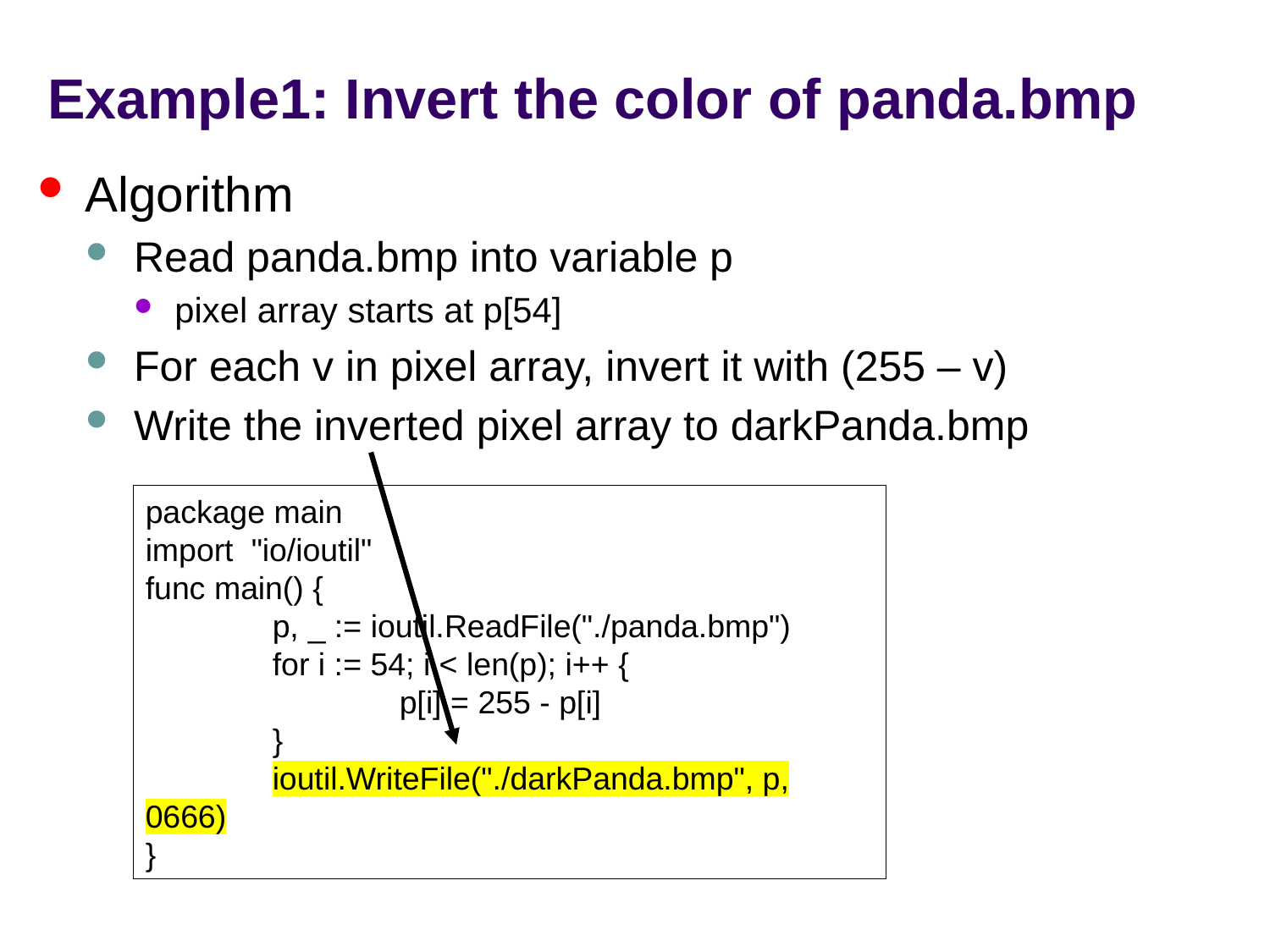

# Example1: Invert the color of panda.bmp
Algorithm
Read panda.bmp into variable p
pixel array starts at p[54]
For each v in pixel array, invert it with (255 – v)
Write the inverted pixel array to darkPanda.bmp

package main
import  "io/ioutil"
func main() {
	p, _ := ioutil.ReadFile("./panda.bmp")
	for i := 54; i < len(p); i++ {
		p[i] = 255 - p[i]
	}
	ioutil.WriteFile("./darkPanda.bmp", p, 0666)
}